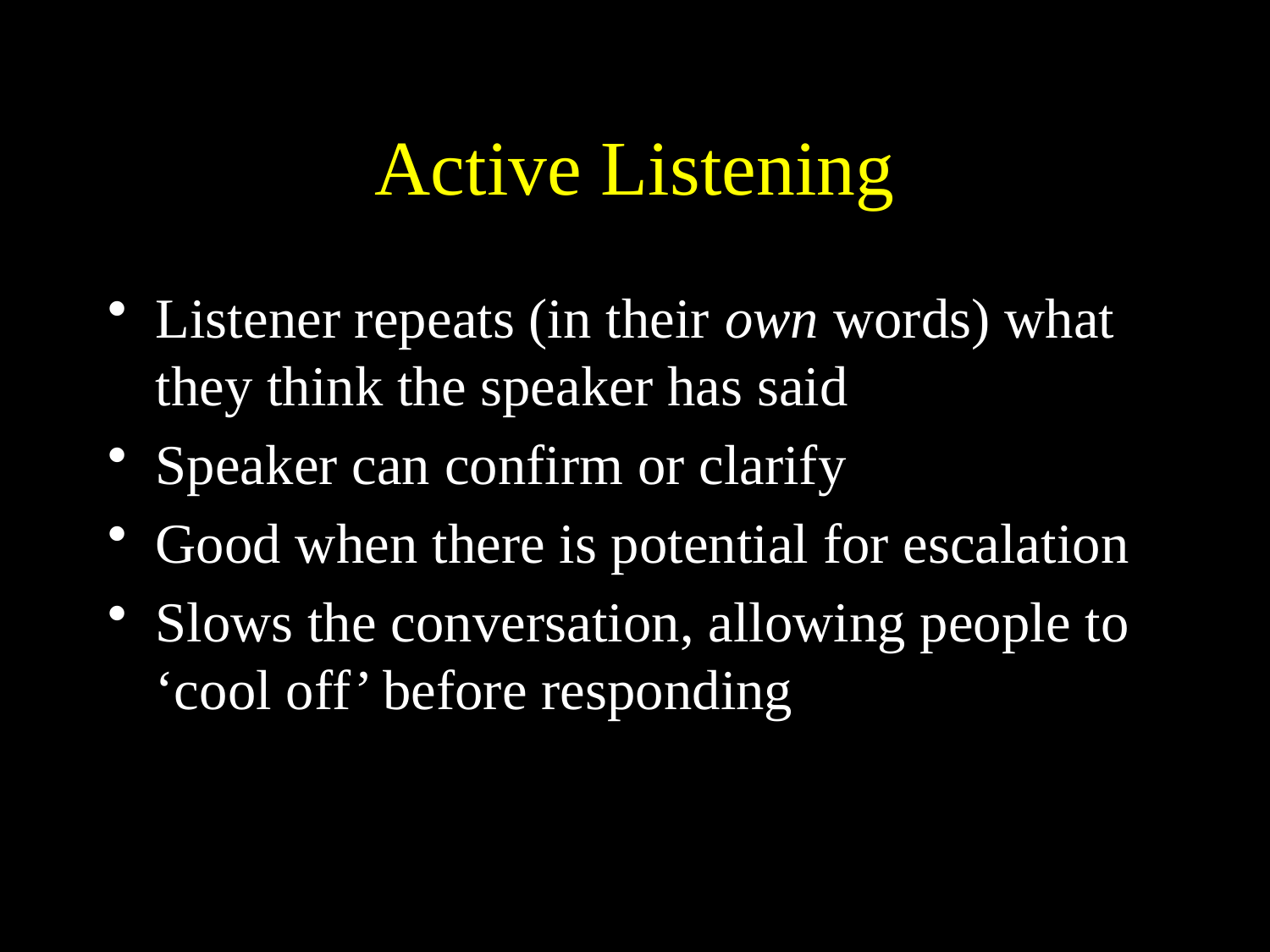

# Active Listening
Listener repeats (in their own words) what they think the speaker has said
Speaker can confirm or clarify
Good when there is potential for escalation
Slows the conversation, allowing people to ‘cool off’ before responding